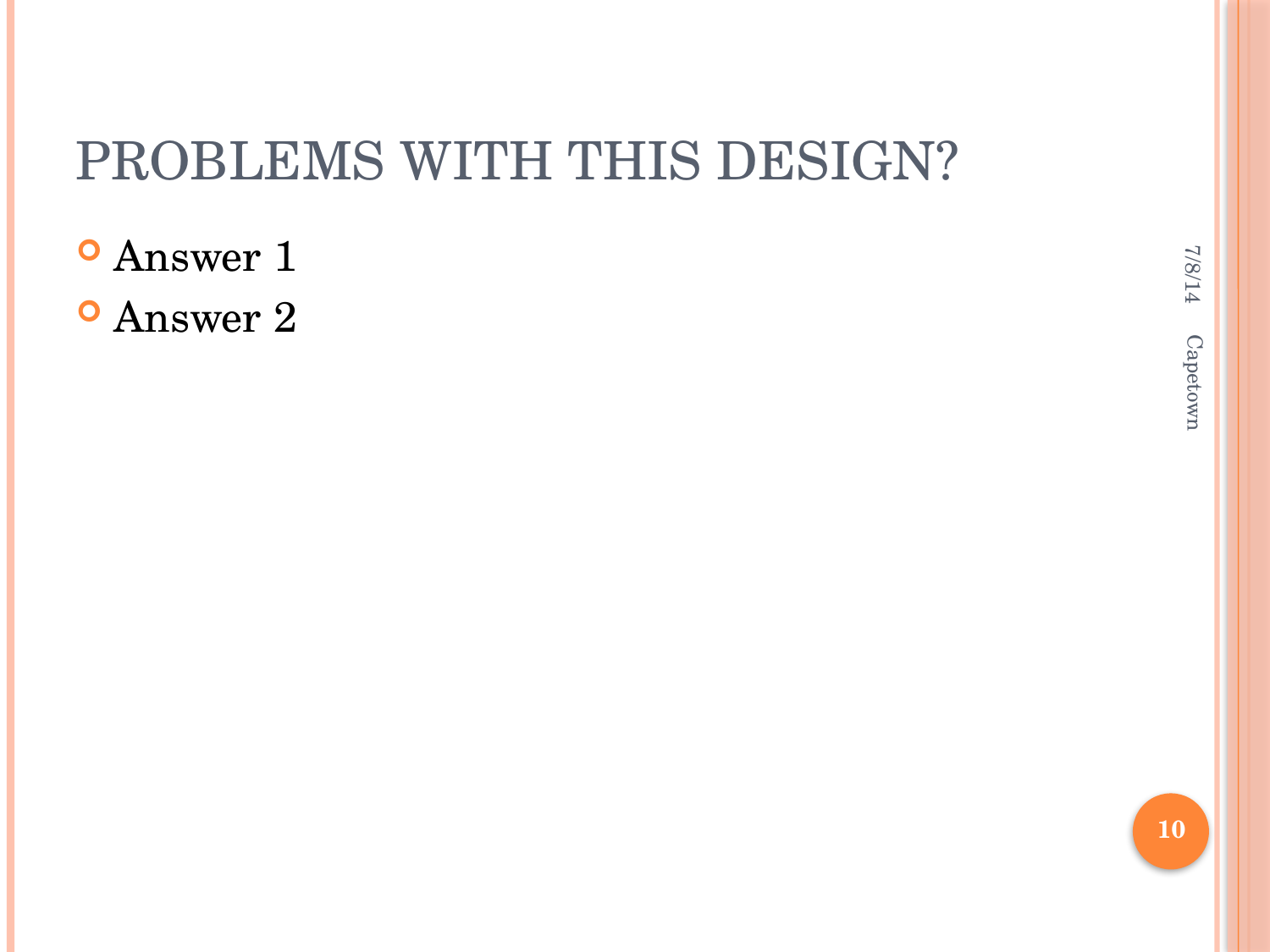

# Problems with this design?
7/8/14
Answer 1
Answer 2
Capetown
10